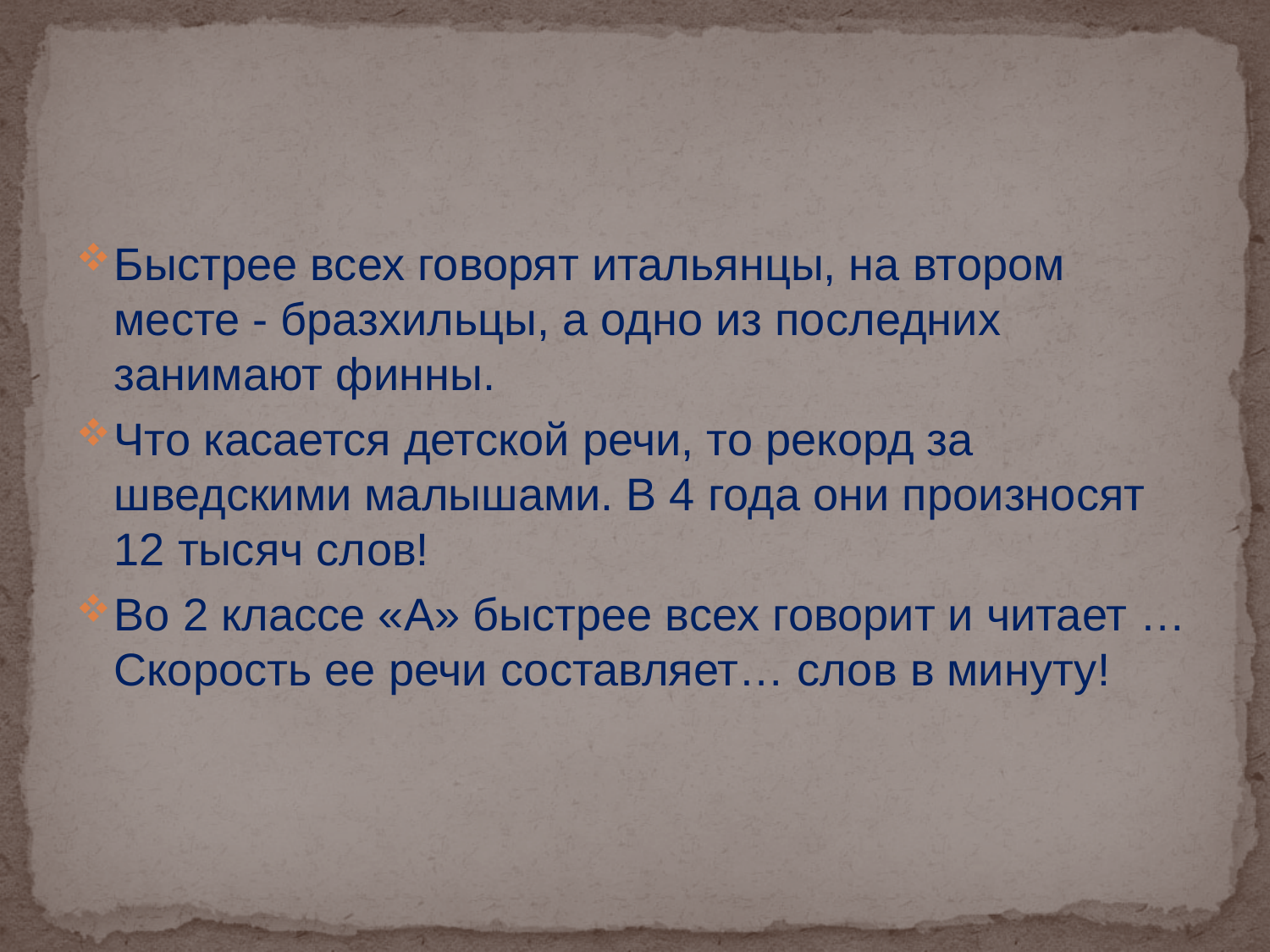

#
Быстрее всех говорят итальянцы, на втором месте - бразхильцы, а одно из последних занимают финны.
Что касается детской речи, то рекорд за шведскими малышами. В 4 года они произносят 12 тысяч слов!
Во 2 классе «А» быстрее всех говорит и читает …Скорость ее речи составляет… слов в минуту!